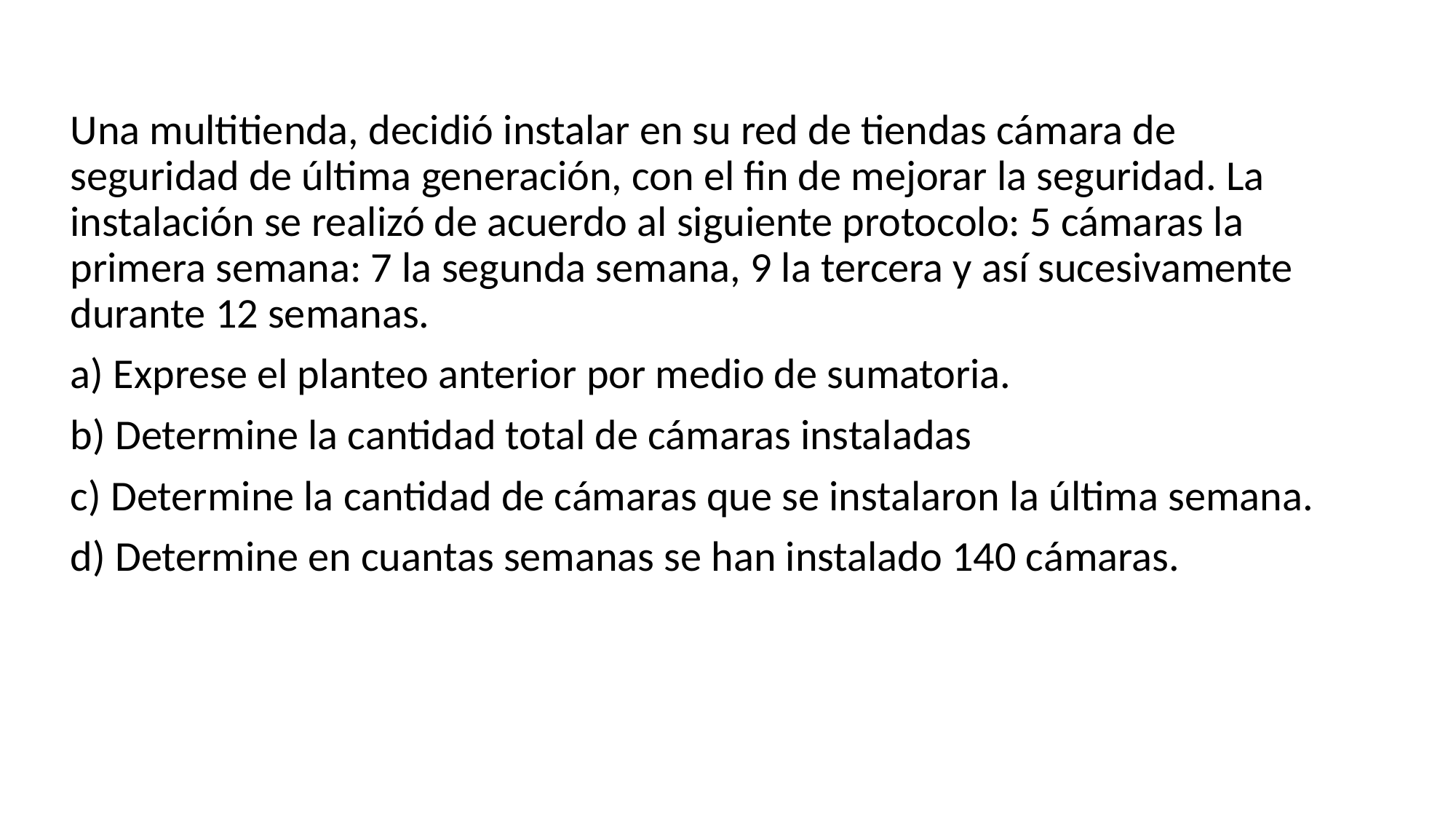

Una multitienda, decidió instalar en su red de tiendas cámara de seguridad de última generación, con el fin de mejorar la seguridad. La instalación se realizó de acuerdo al siguiente protocolo: 5 cámaras la primera semana: 7 la segunda semana, 9 la tercera y así sucesivamente durante 12 semanas.
a) Exprese el planteo anterior por medio de sumatoria.
b) Determine la cantidad total de cámaras instaladas
c) Determine la cantidad de cámaras que se instalaron la última semana.
d) Determine en cuantas semanas se han instalado 140 cámaras.